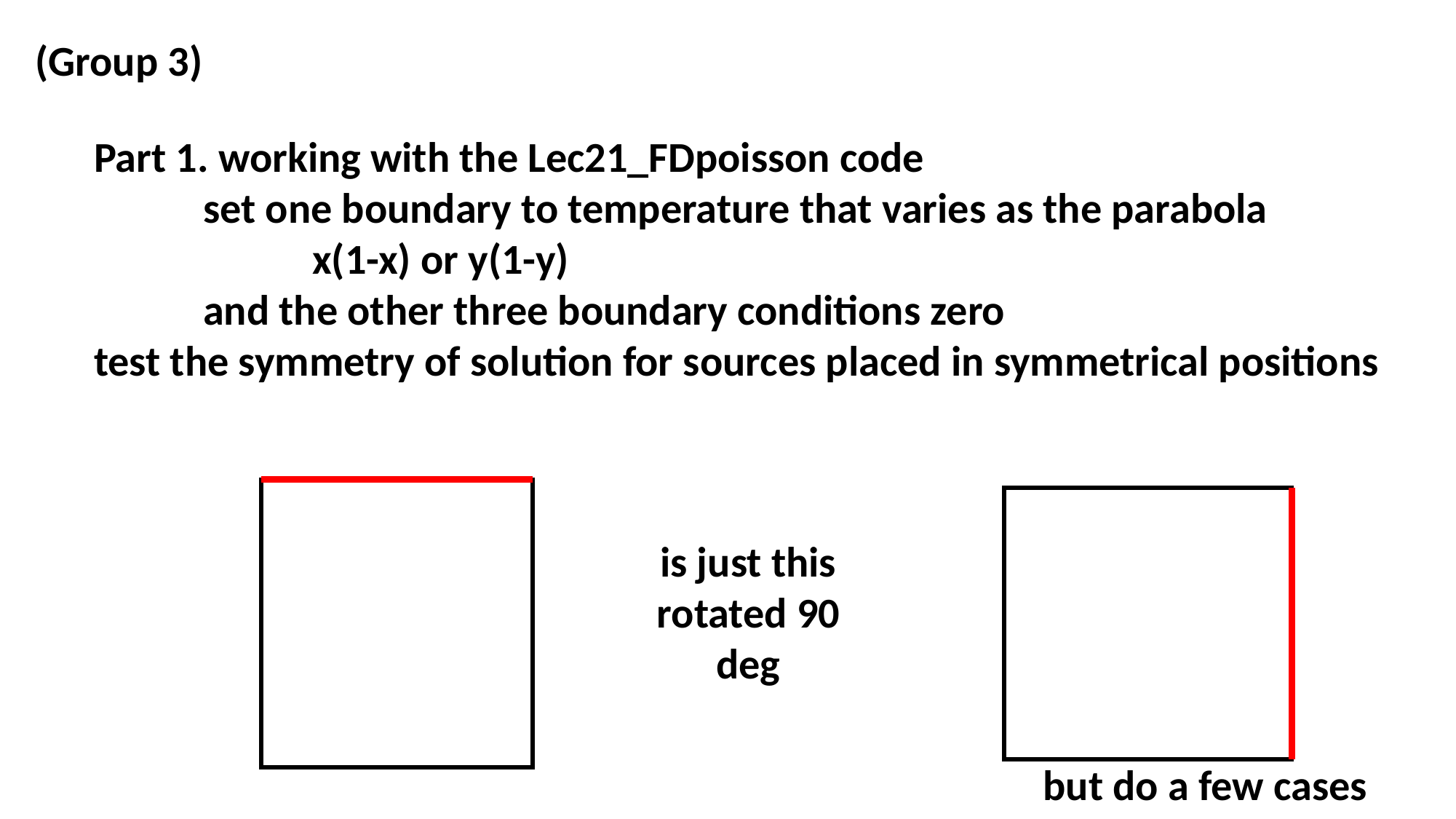

(Group 3)

Part 1. working with the Lec21_FDpoisson code
	set one boundary to temperature that varies as the parabola
		x(1-x) or y(1-y)
	and the other three boundary conditions zero
test the symmetry of solution for sources placed in symmetrical positions

is just this rotated 90 deg

but do a few cases